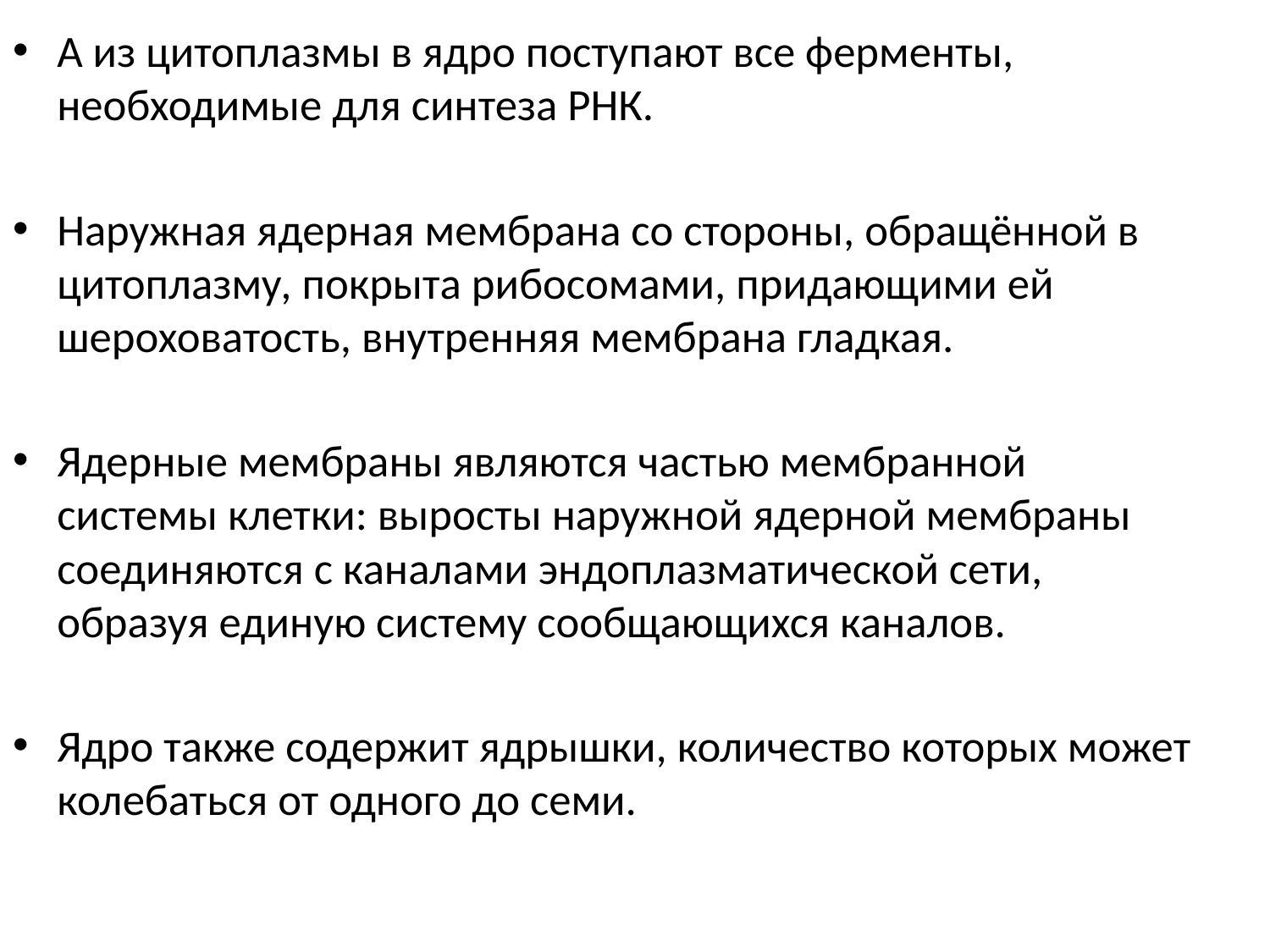

А из цитоплазмы в ядро поступают все ферменты, необходимые для синтеза РНК.

Наружная ядерная мембрана со стороны, обращённой в цитоплазму, покрыта рибосомами, придающими ей шероховатость, внутренняя мембрана гладкая.

Ядерные мембраны являются частью мембранной системы клетки: выросты наружной ядерной мембраны соединяются с каналами эндоплазматической сети, образуя единую систему сообщающихся каналов.

Ядро также содержит ядрышки, количество которых может колебаться от одного до семи.